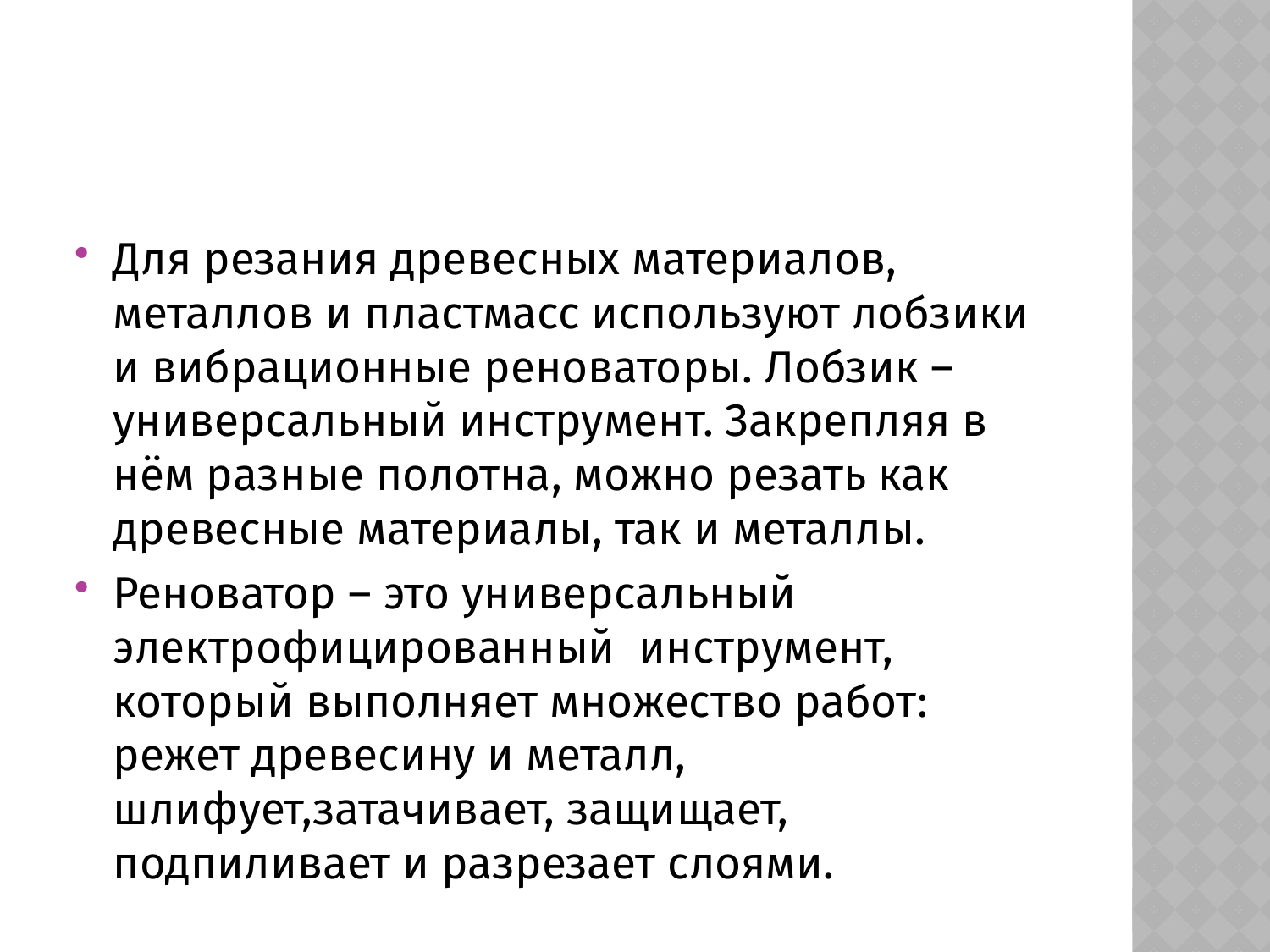

#
Для резания древесных материалов, металлов и пластмасс используют лобзики и вибрационные реноваторы. Лобзик – универсальный инструмент. Закрепляя в нём разные полотна, можно резать как древесные материалы, так и металлы.
Реноватор – это универсальный электрофицированный  инструмент, который выполняет множество работ: режет древесину и металл, шлифует,затачивает, защищает, подпиливает и разрезает слоями.